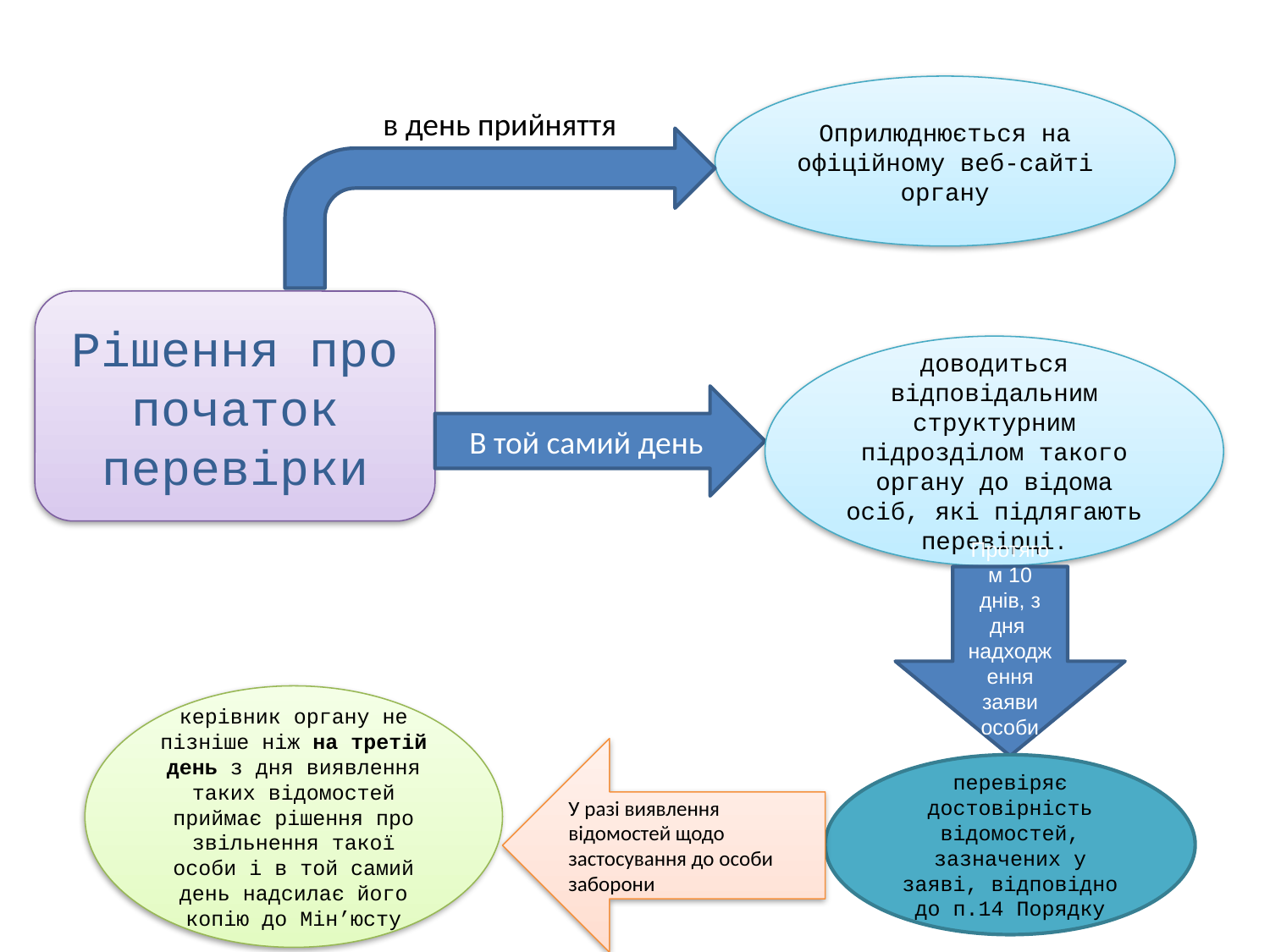

в день прийняття
                                                              вв
Оприлюднюється на офіційному веб-сайті органу

Рішення про початок перевірки
доводиться відповідальним структурним підрозділом такого органу до відома осіб, які підлягають перевірці.
В той самий день
Протягом 10 днів, з дня  надходження заяви особи
керівник органу не пізніше ніж на третій день з дня виявлення таких відомостей приймає рішення про звільнення такої особи і в той самий день надсилає його копію до Мін’юсту
У разі виявлення відомостей щодо застосування до особи заборони
перевіряє достовірність відомостей, зазначених у заяві, відповідно до п.14 Порядку